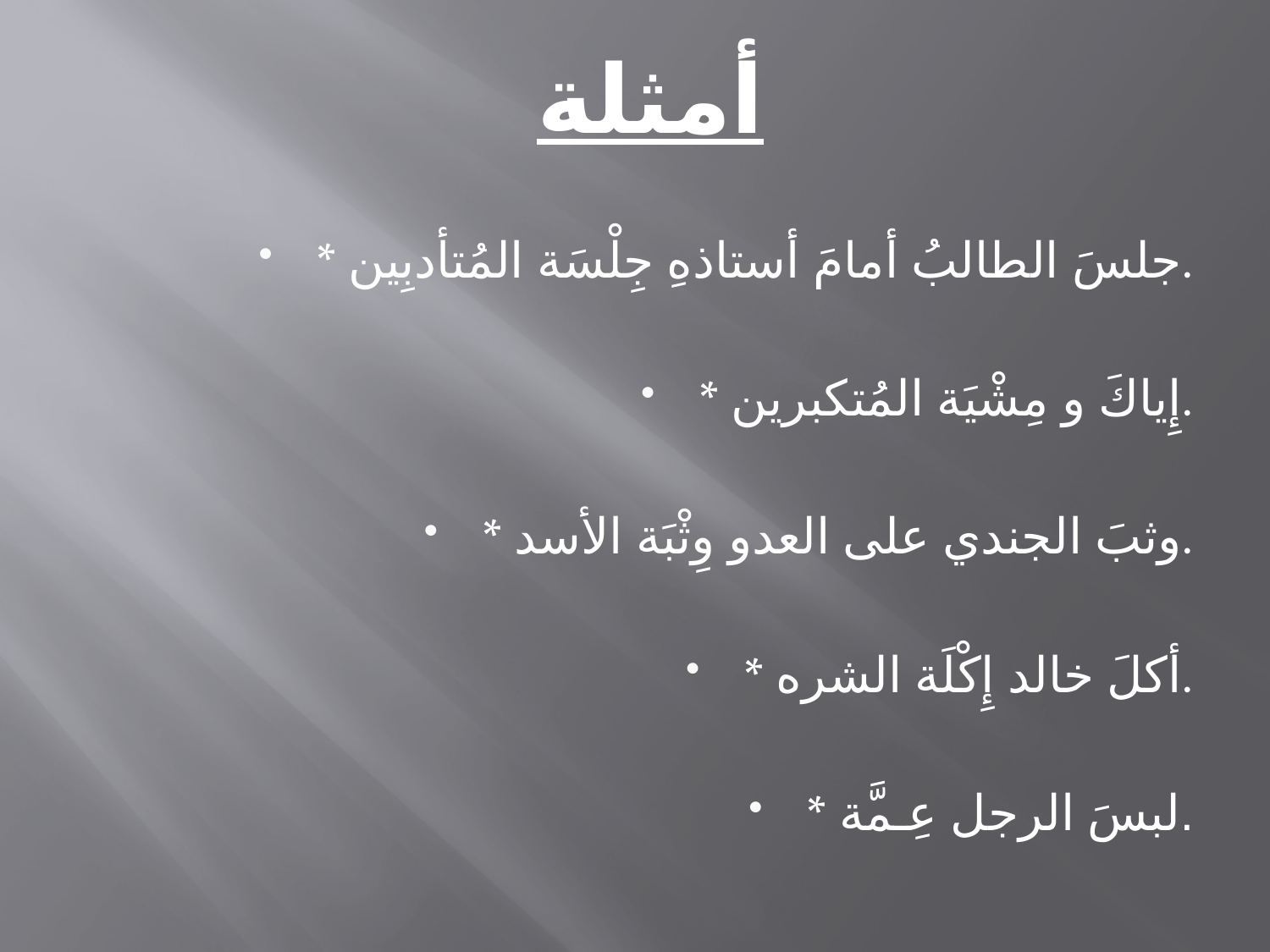

أمثلة
* جلسَ الطالبُ أمامَ أستاذهِ جِلْسَة المُتأدبِين.

* إِياكَ و مِشْيَة المُتكبرين.

* وثبَ الجندي على العدو وِثْبَة الأسد.

* أكلَ خالد إِكْلَة الشره.

* لبسَ الرجل عِـمَّة.